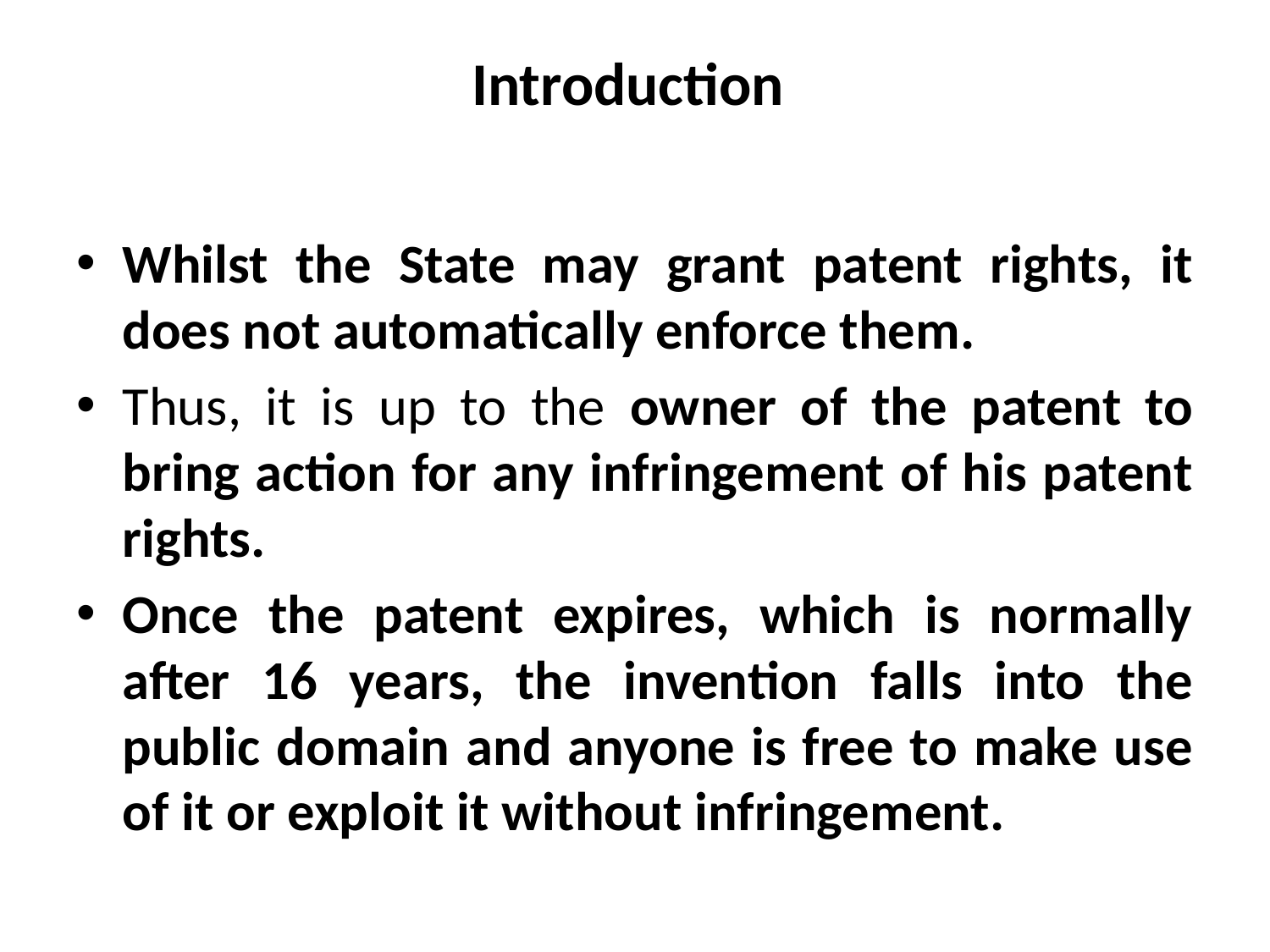

# Introduction
Whilst the State may grant patent rights, it does not automatically enforce them.
Thus, it is up to the owner of the patent to bring action for any infringement of his patent rights.
Once the patent expires, which is normally after 16 years, the invention falls into the public domain and anyone is free to make use of it or exploit it without infringement.